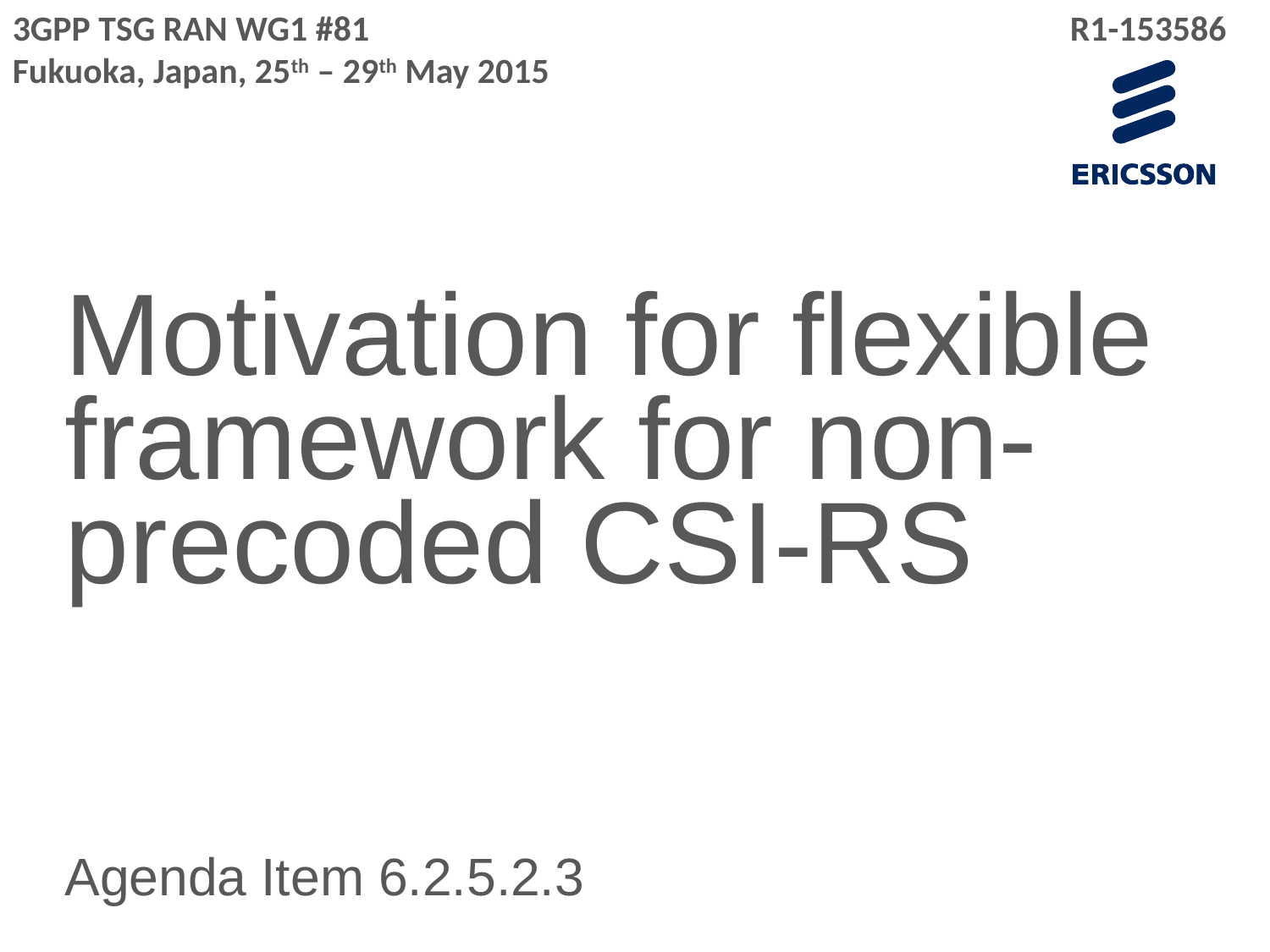

3GPP TSG RAN WG1 #81					                     R1-153586
Fukuoka, Japan, 25th – 29th May 2015
# Motivation for flexible framework for non-precoded CSI-RS
Agenda Item 6.2.5.2.3